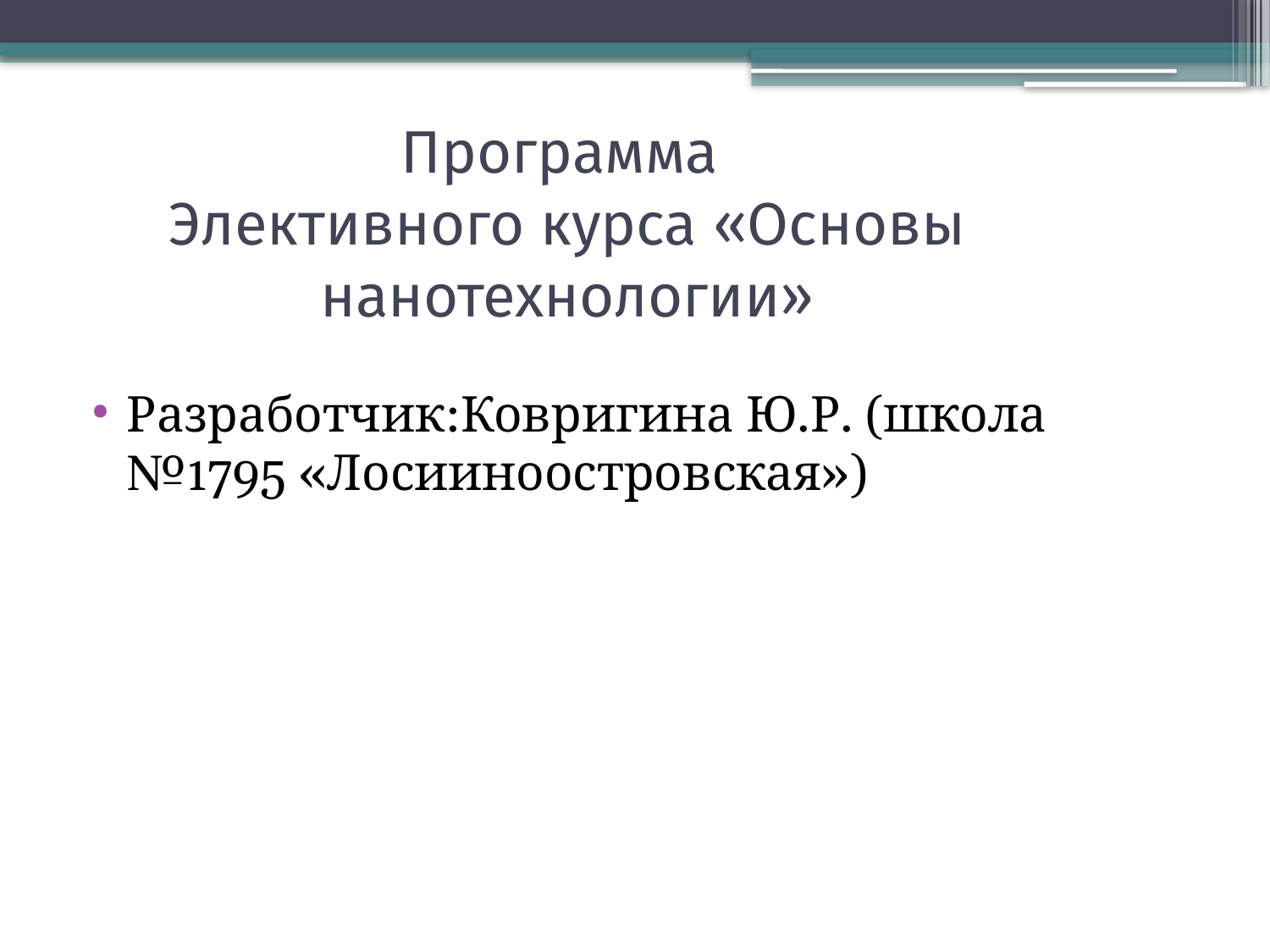

# Программа Элективного курса «Основы нанотехнологии»
Разработчик:Ковригина Ю.Р. (школа №1795 «Лосииноостровская»)